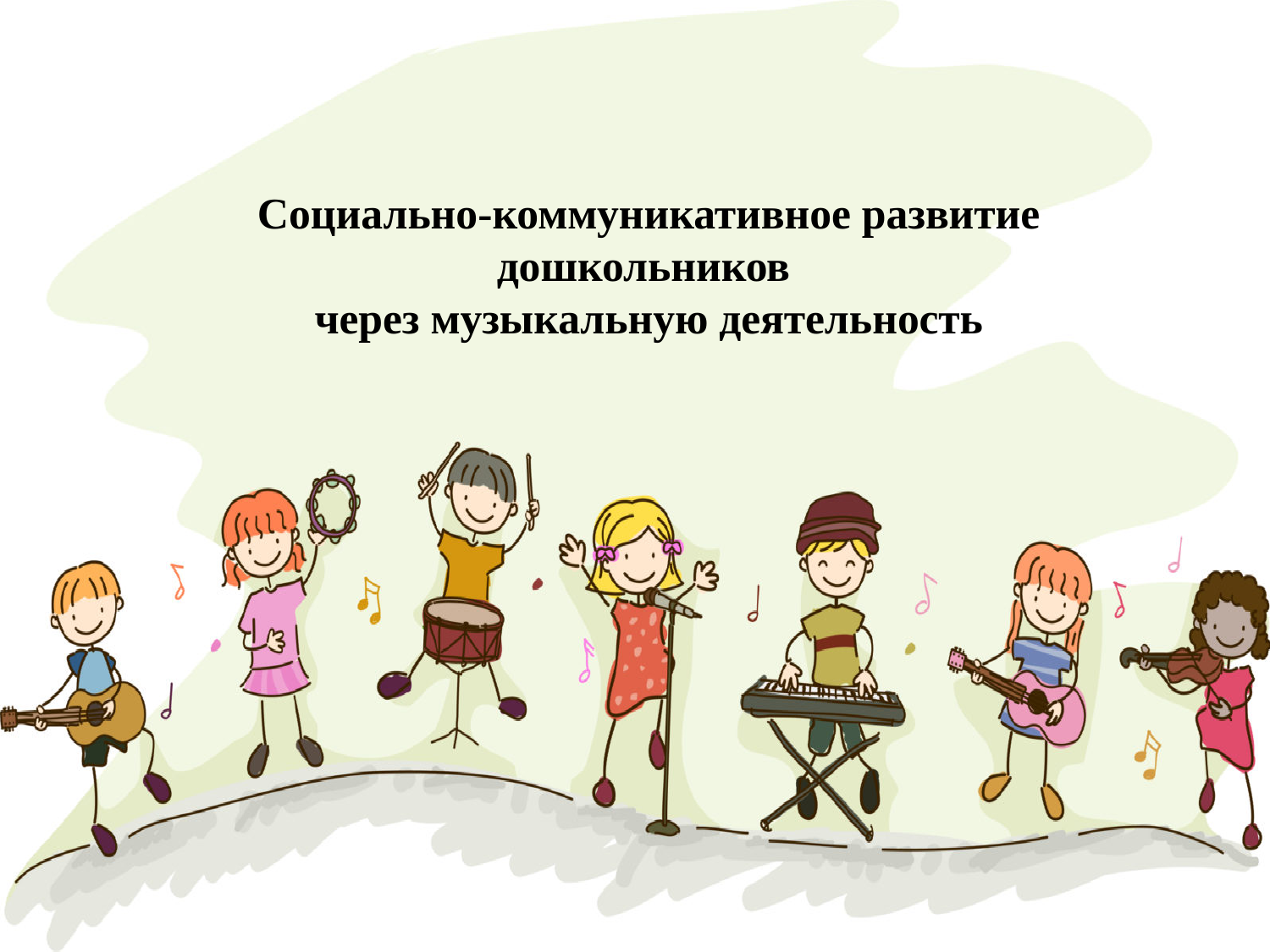

# Социально-коммуникативное развитие дошкольников через музыкальную деятельность